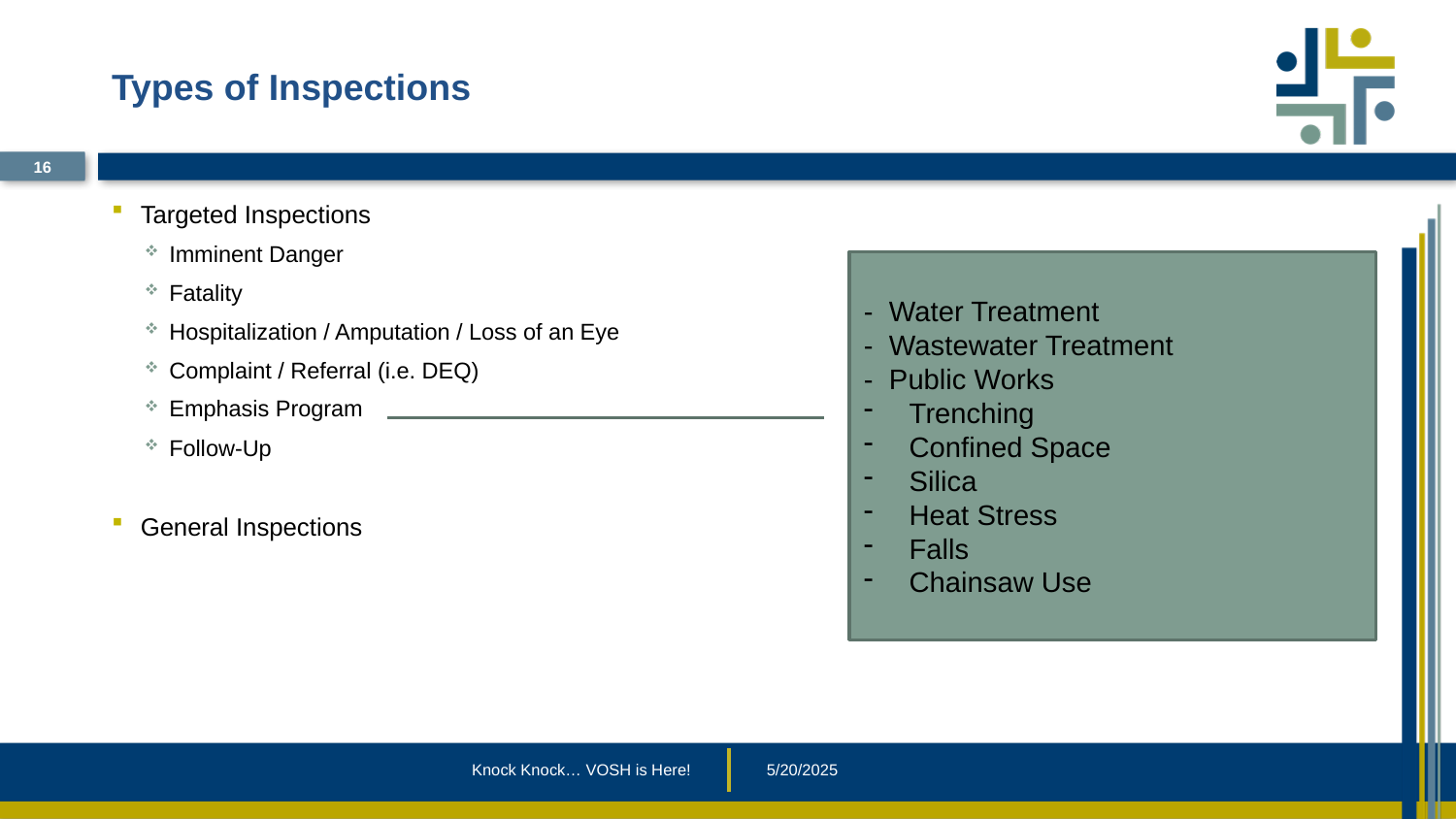

# Types of Inspections
16
Targeted Inspections
Imminent Danger
Fatality
Hospitalization / Amputation / Loss of an Eye
Complaint / Referral (i.e. DEQ)
Emphasis Program
Follow-Up

General Inspections

-  Water Treatment
-  Wastewater Treatment
-  Public Works
Trenching
Confined Space
Silica
Heat Stress
Falls
Chainsaw Use
Knock Knock… VOSH is Here!
5/20/2025